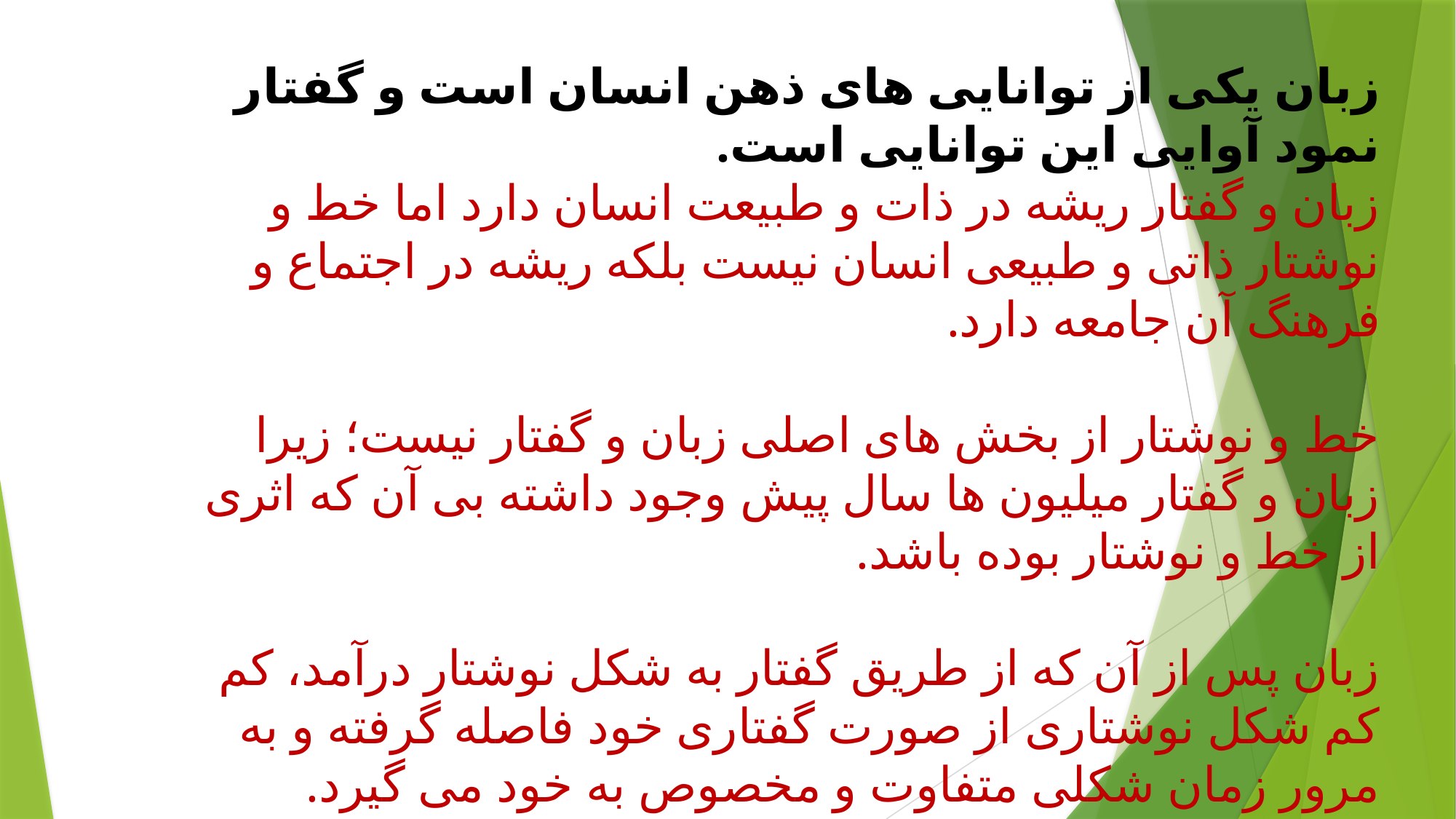

زبان یکی از توانایی های ذهن انسان است و گفتار نمود آوایی این توانایی است.
زبان و گفتار ریشه در ذات و طبیعت انسان دارد اما خط و نوشتار ذاتی و طبیعی انسان نیست بلکه ریشه در اجتماع و فرهنگ آن جامعه دارد.

خط و نوشتار از بخش های اصلی زبان و گفتار نیست؛ زیرا زبان و گفتار میلیون ها سال پیش وجود داشته بی آن که اثری از خط و نوشتار بوده باشد.

زبان پس از آن که از طریق گفتار به شکل نوشتار درآمد، کم کم شکل نوشتاری از صورت گفتاری خود فاصله گرفته و به مرور زمان شکلی متفاوت و مخصوص به خود می گیرد.